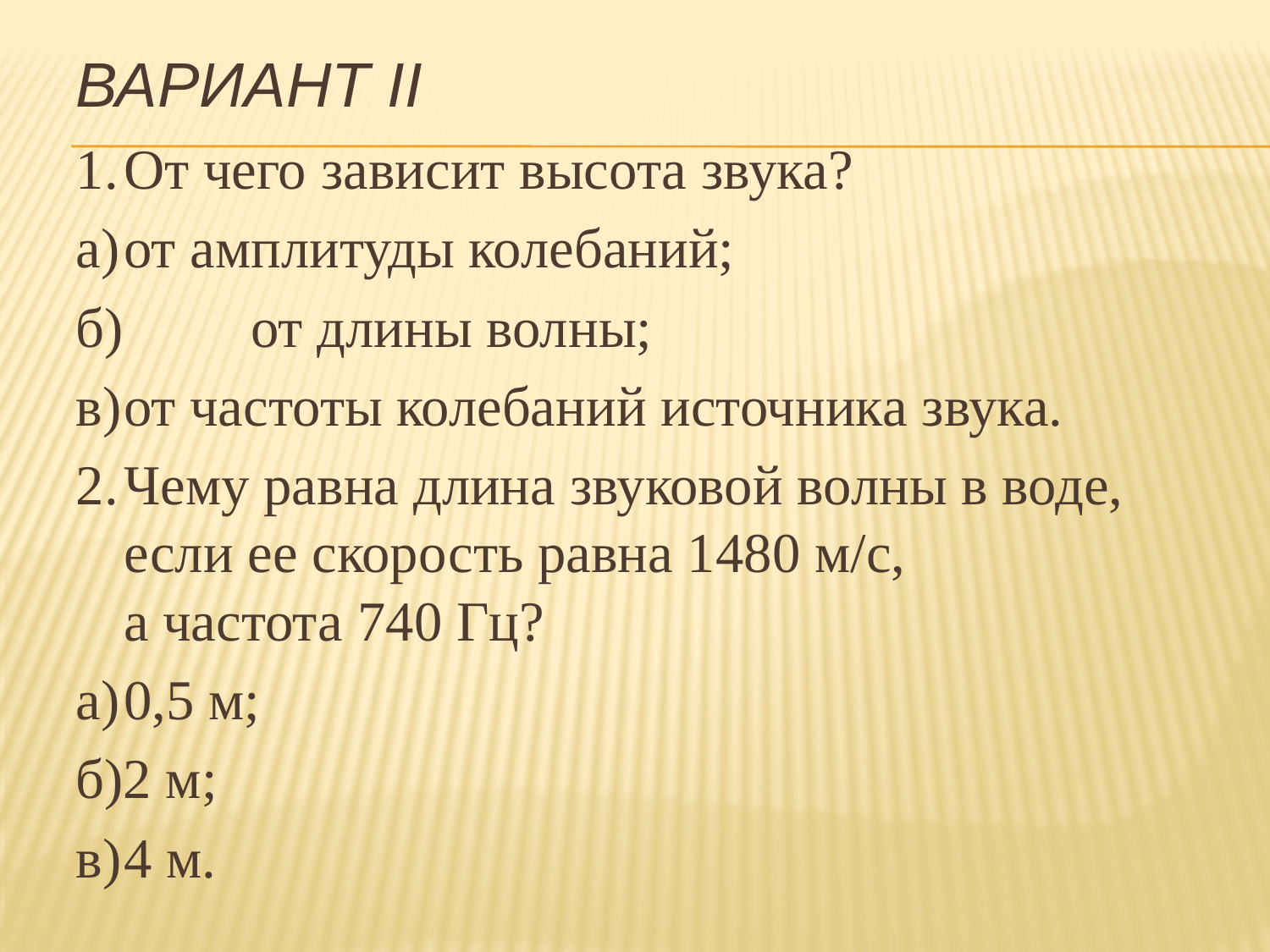

# Вариант II
1.	От чего зависит высота звука?
а)	от амплитуды колебаний;
б)	от длины волны;
в)	от частоты колебаний источника звука.
2.	Чему равна длина звуковой волны в воде, если ее скорость равна 1480 м/с,
а частота 740 Гц?
а)	0,5 м;
б)2 м;
в)	4 м.